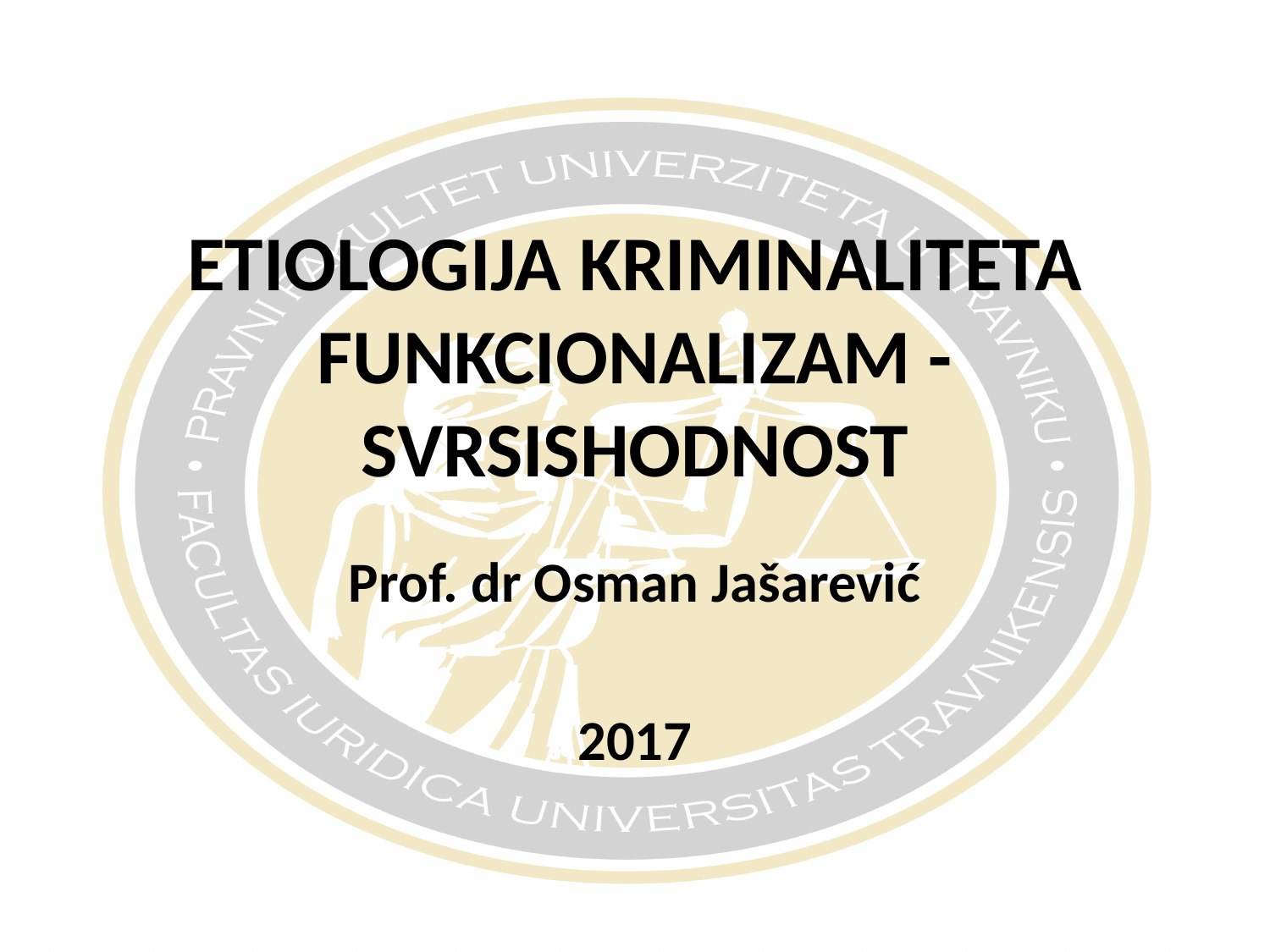

# ETIOLOGIJA KRIMINALITETA FUNKCIONALIZAM - SVRSISHODNOST
Prof. dr Osman Jašarević

2017